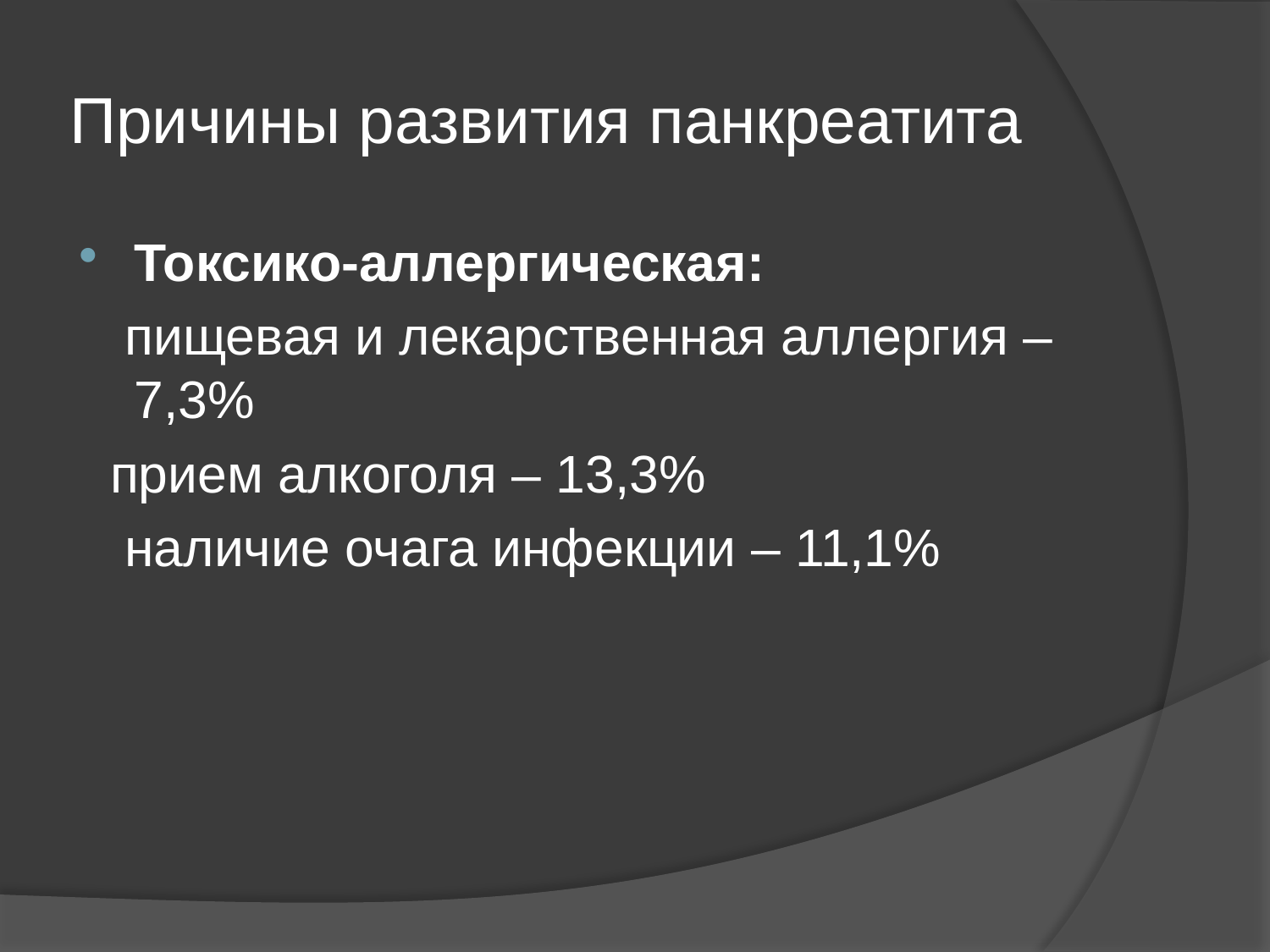

# Причины развития панкреатита
Токсико-аллергическая:
   пищевая и лекарственная аллергия – 7,3%
  прием алкоголя – 13,3%
   наличие очага инфекции – 11,1%